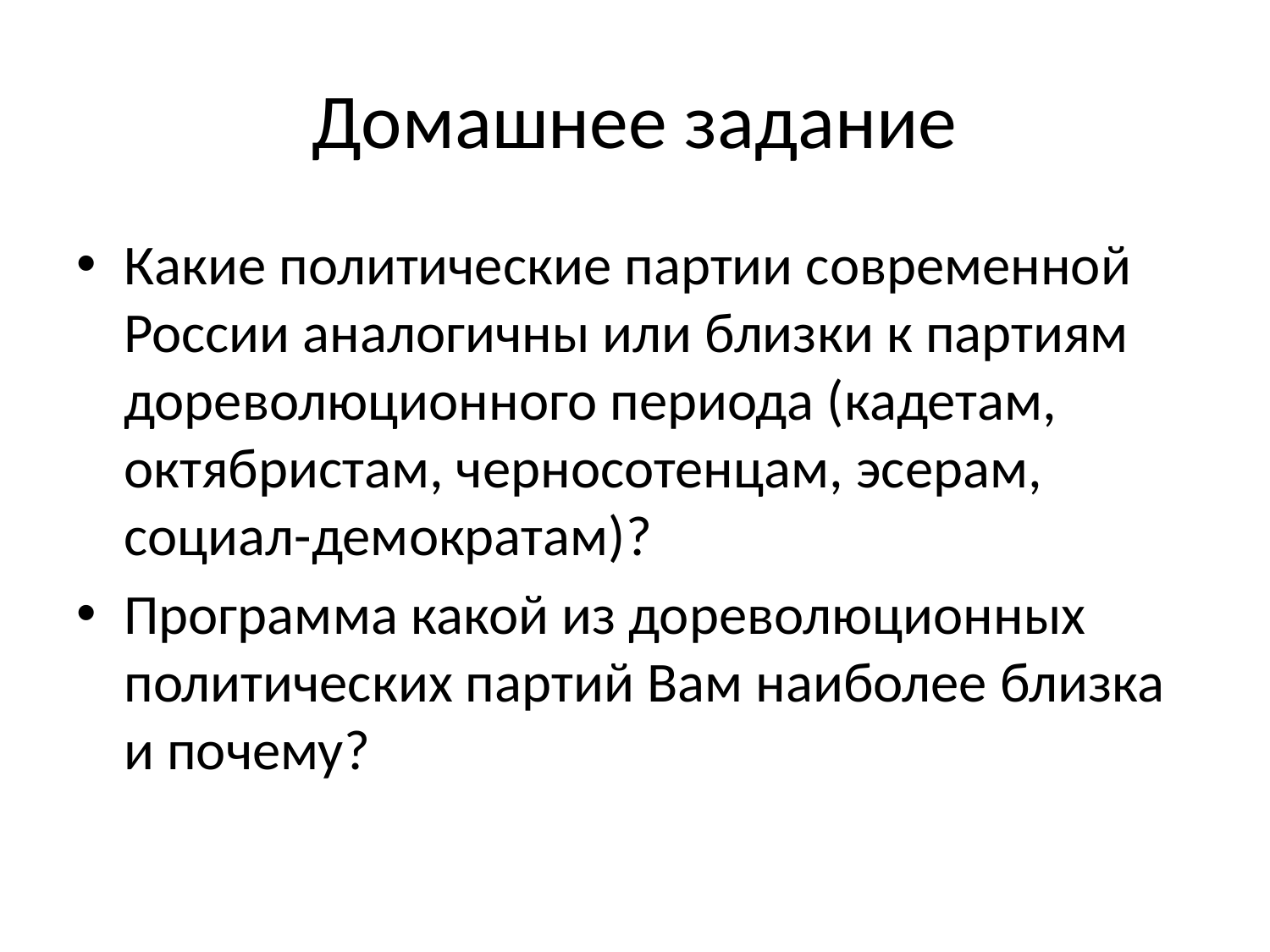

# Домашнее задание
Какие политические партии современной России аналогичны или близки к партиям дореволюционного периода (кадетам, октябристам, черносотенцам, эсерам, социал-демократам)?
Программа какой из дореволюционных политических партий Вам наиболее близка и почему?